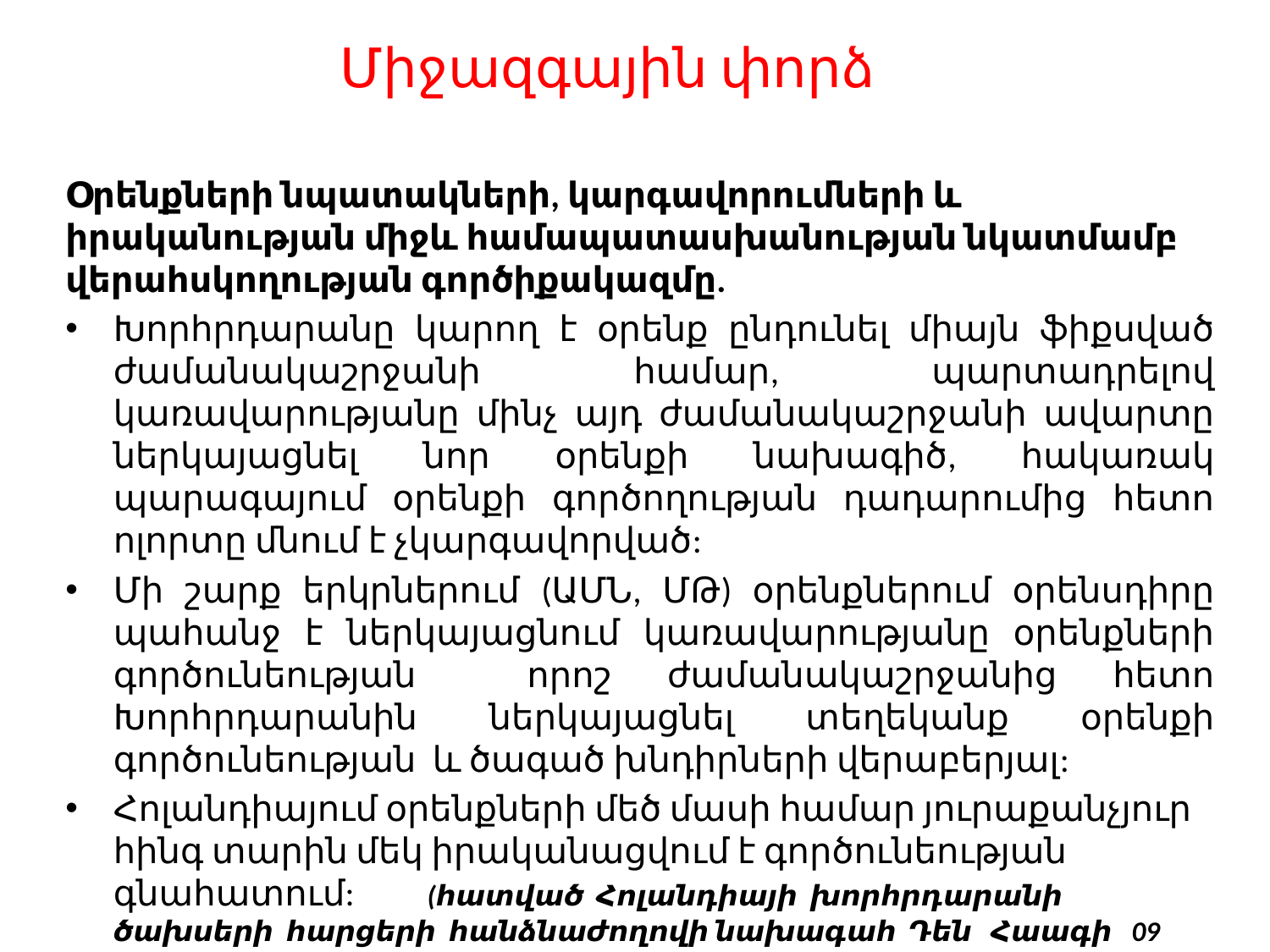

# Միջազգային փորձ
Օրենքների նպատակների, կարգավորումների և իրականության միջև համապատասխանության նկատմամբ վերահսկողության գործիքակազմը.
Խորհրդարանը կարող է օրենք ընդունել միայն ֆիքսված ժամանակաշրջանի համար, պարտադրելով կառավարությանը մինչ այդ ժամանակաշրջանի ավարտը ներկայացնել նոր օրենքի նախագիծ, հակառակ պարագայում օրենքի գործողության դադարումից հետո ոլորտը մնում է չկարգավորված:
Մի շարք երկրներում (ԱՄՆ, ՄԹ) օրենքներում օրենսդիրը պահանջ է ներկայացնում կառավարությանը օրենքների գործունեության  որոշ ժամանակաշրջանից հետո Խորհրդարանին ներկայացնել տեղեկանք օրենքի գործունեության  և ծագած խնդիրների վերաբերյալ:
Հոլանդիայում օրենքների մեծ մասի համար յուրաքանչյուր հինգ տարին մեկ իրականացվում է գործունեության գնահատում:         (հատված  Հոլանդիայի  խորհրդարանի  ծախսերի  հարցերի  հանձնաժողովի նախագահ  Դեն   Հաագի   09 դեկտեմբեր  2014թ.  նամակից )